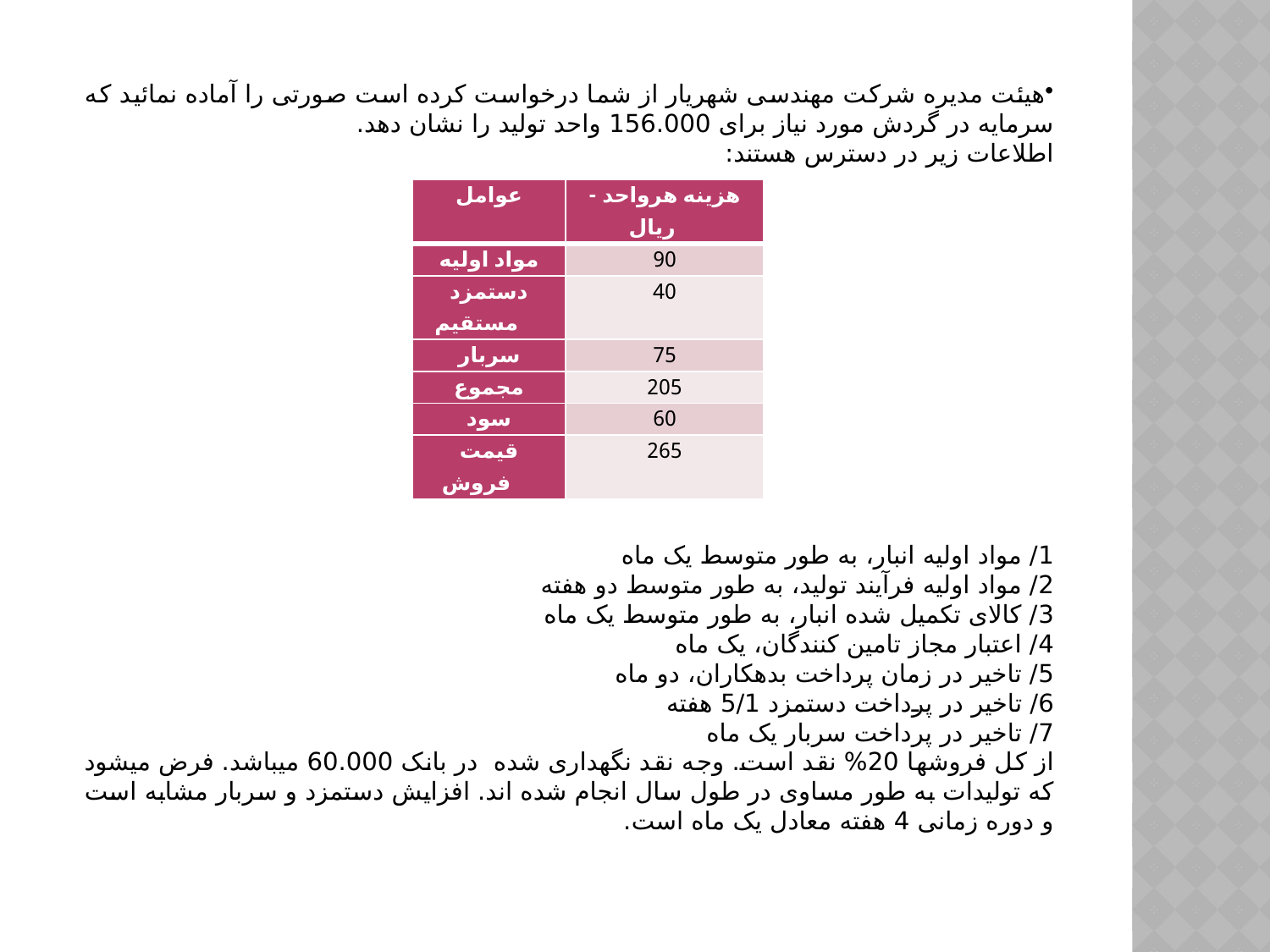

هیئت مدیره شرکت مهندسی شهریار از شما درخواست کرده است صورتی را آماده نمائید که سرمایه در گردش مورد نیاز برای 156.000 واحد تولید را نشان دهد.
اطلاعات زیر در دسترس هستند:

1/ مواد اولیه انبار، به طور متوسط یک ماه
2/ مواد اولیه فرآیند تولید، به طور متوسط دو هفته
3/ کالای تکمیل شده انبار، به طور متوسط یک ماه
4/ اعتبار مجاز تامین کنندگان، یک ماه
5/ تاخیر در زمان پرداخت بدهکاران، دو ماه
6/ تاخیر در پرداخت دستمزد 5/1 هفته
7/ تاخیر در پرداخت سربار یک ماه
از کل فروش­ها 20% نقد است. وجه نقد نگهداری شده  در بانک 60.000 می­باشد. فرض می­شود که تولیدات به طور مساوی در طول سال انجام شده اند. افزایش دستمزد و سربار مشابه است و دوره زمانی 4 هفته معادل یک ماه است.
| عوامل | هزینه هرواحد - ریال |
| --- | --- |
| مواد اولیه | 90 |
| دستمزد مستقیم | 40 |
| سربار | 75 |
| مجموع | 205 |
| سود | 60 |
| قیمت فروش | 265 |